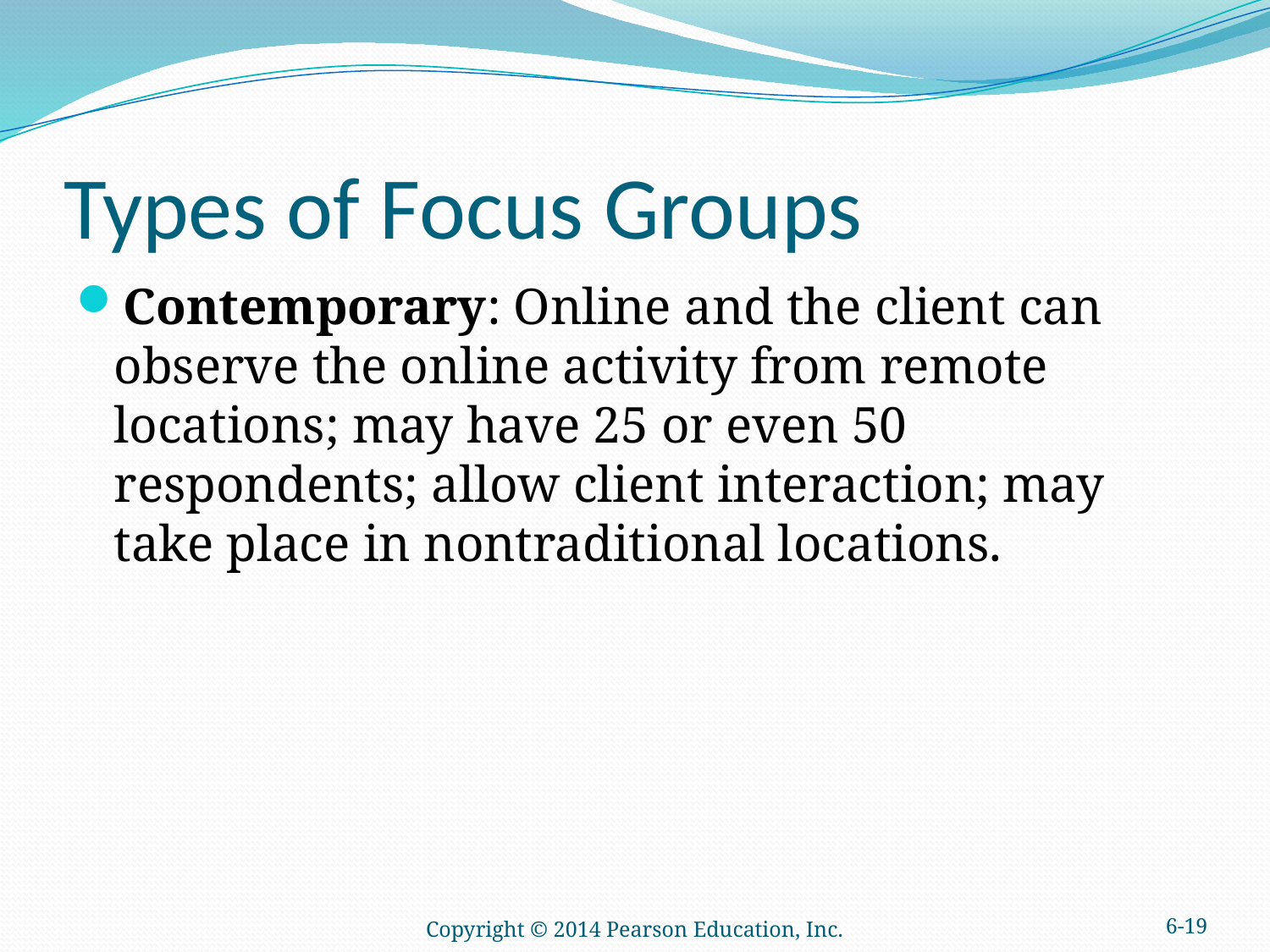

# Types of Focus Groups
Contemporary: Online and the client can observe the online activity from remote locations; may have 25 or even 50 respondents; allow client interaction; may take place in nontraditional locations.